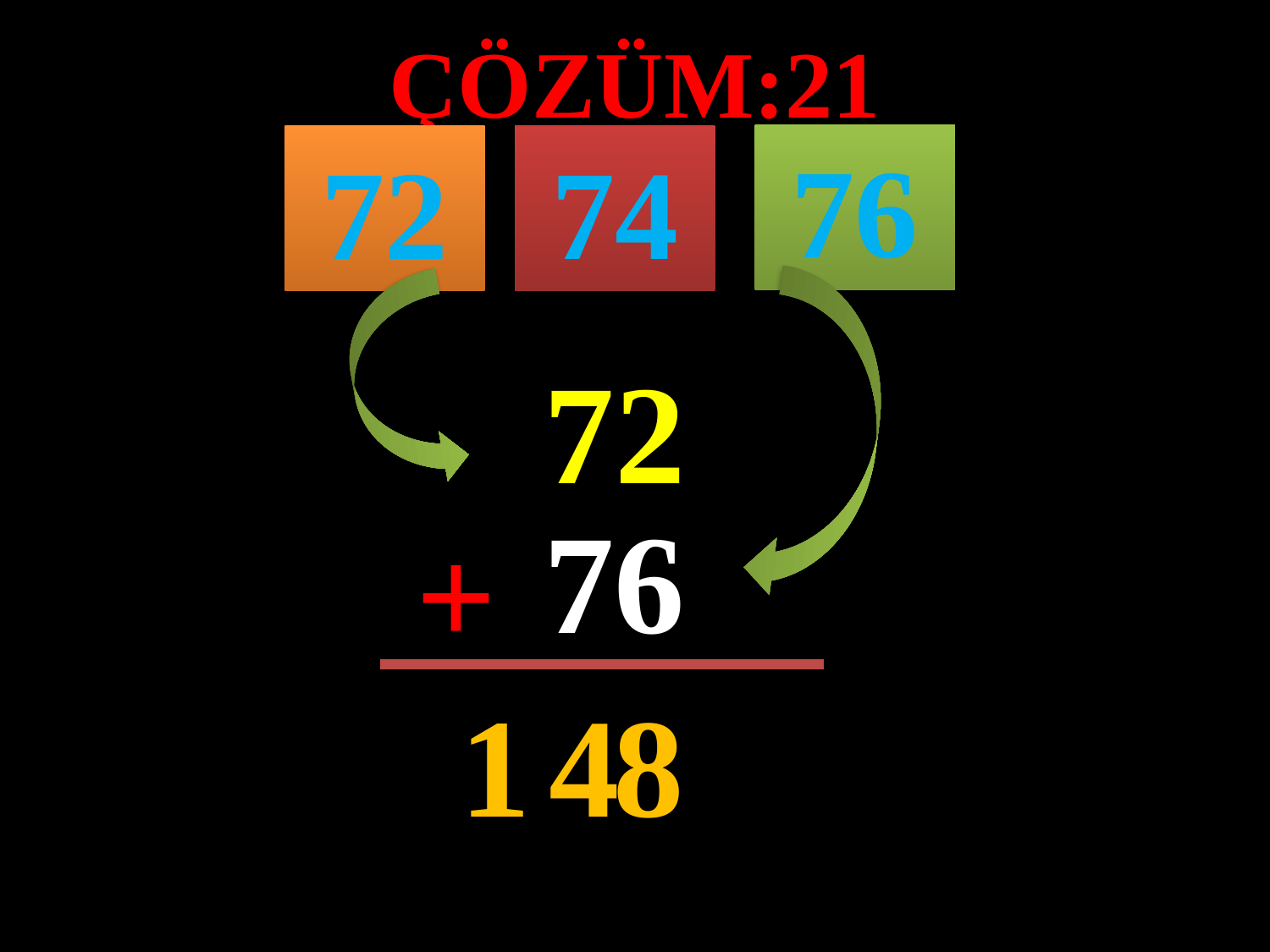

ÇÖZÜM:21
76
72
74
#

72

76
+
1
4
8